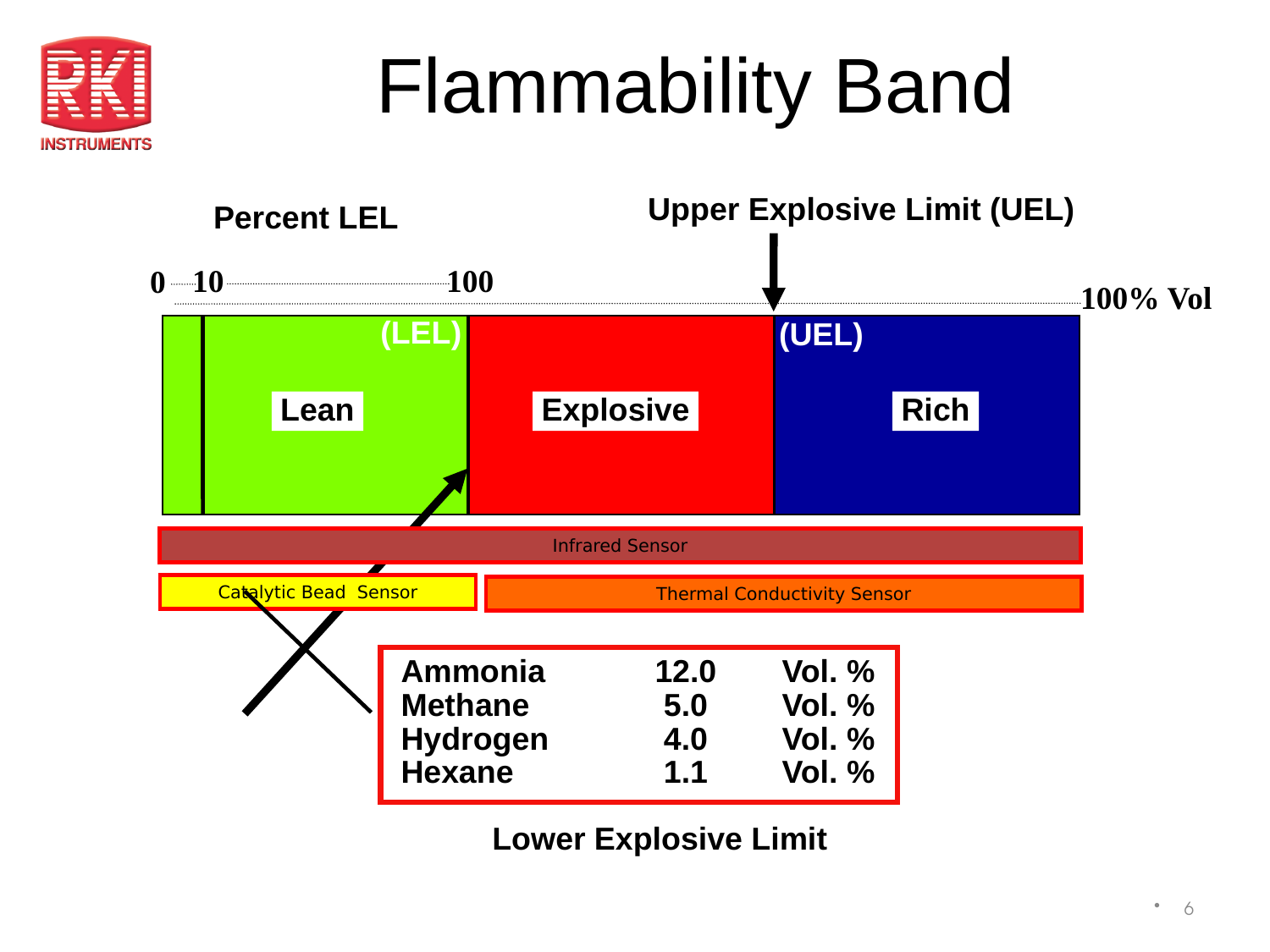

# Flammability Band
Upper Explosive Limit (UEL)
Percent LEL

10
100
0
100% Vol

(LEL)
 (UEL)

Lean
Explosive
Rich

0
Infrared Sensor

Catalytic Bead  Sensor
Thermal Conductivity Sensor

Ammonia	12.0	Vol. %
Methane  	 5.0  	Vol. %
Hydrogen      	 4.0   	Vol. %
Hexane		 1.1 	Vol. %
Lower Explosive Limit
6